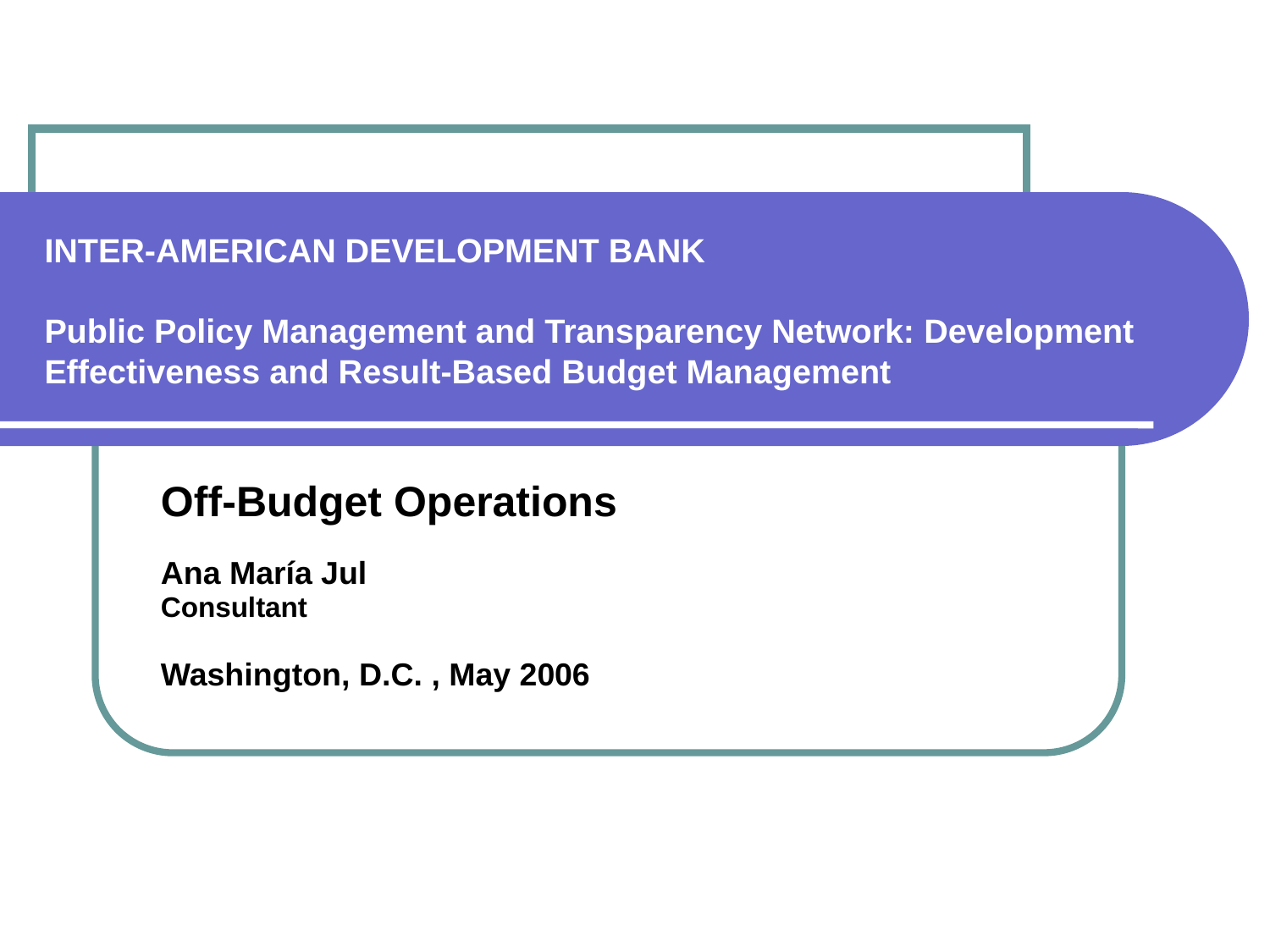

# INTER-AMERICAN DEVELOPMENT BANK Public Policy Management and Transparency Network: Development Effectiveness and Result-Based Budget Management
Off-Budget Operations

Ana María Jul
Consultant

Washington, D.C. , May 2006